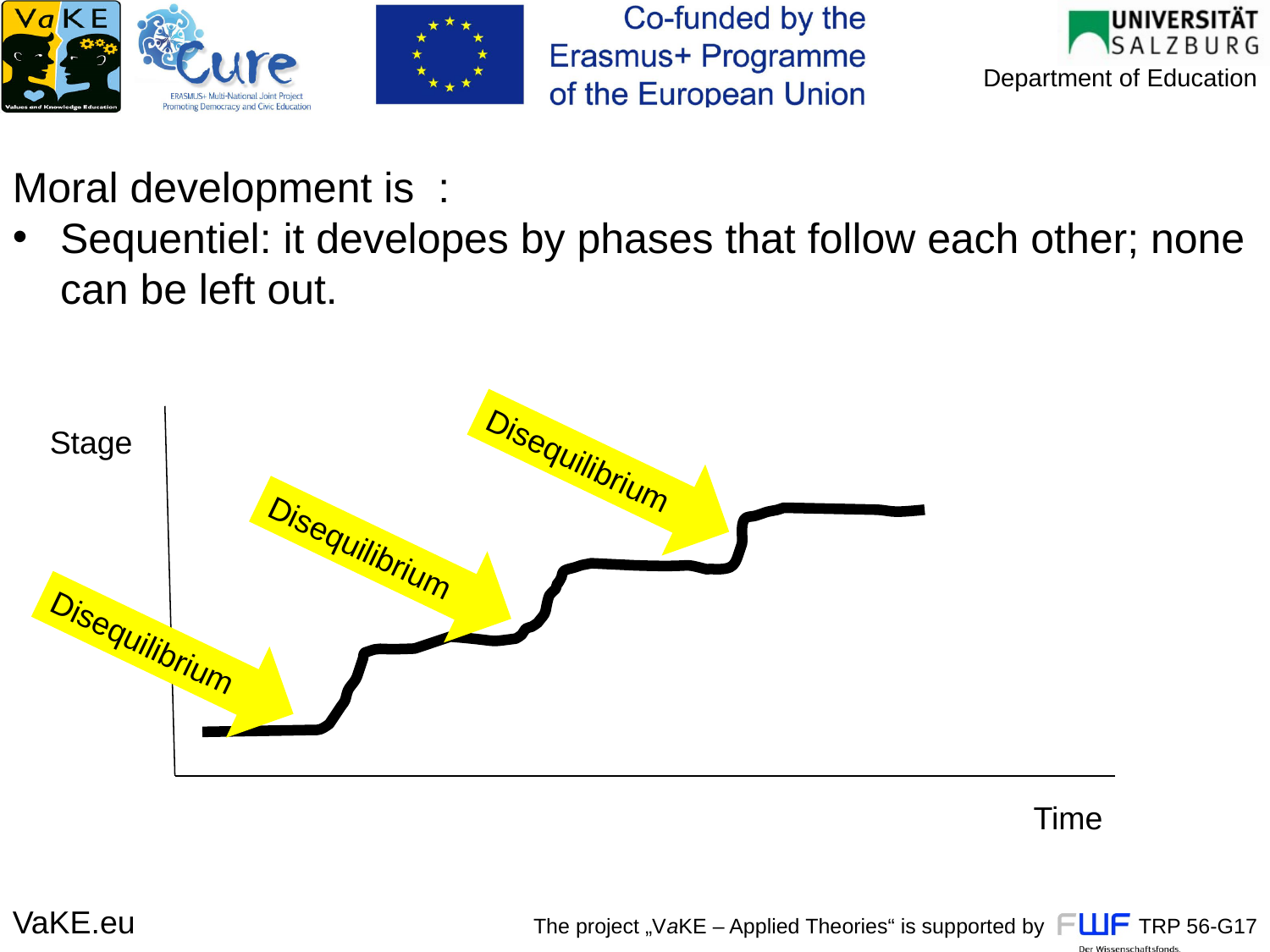

Moral development is  :
Sequentiel: it developes by phases that follow each other; none can be left out.

Stage
Disequilibrium

Disequilibrium
Disequilibrium
Time